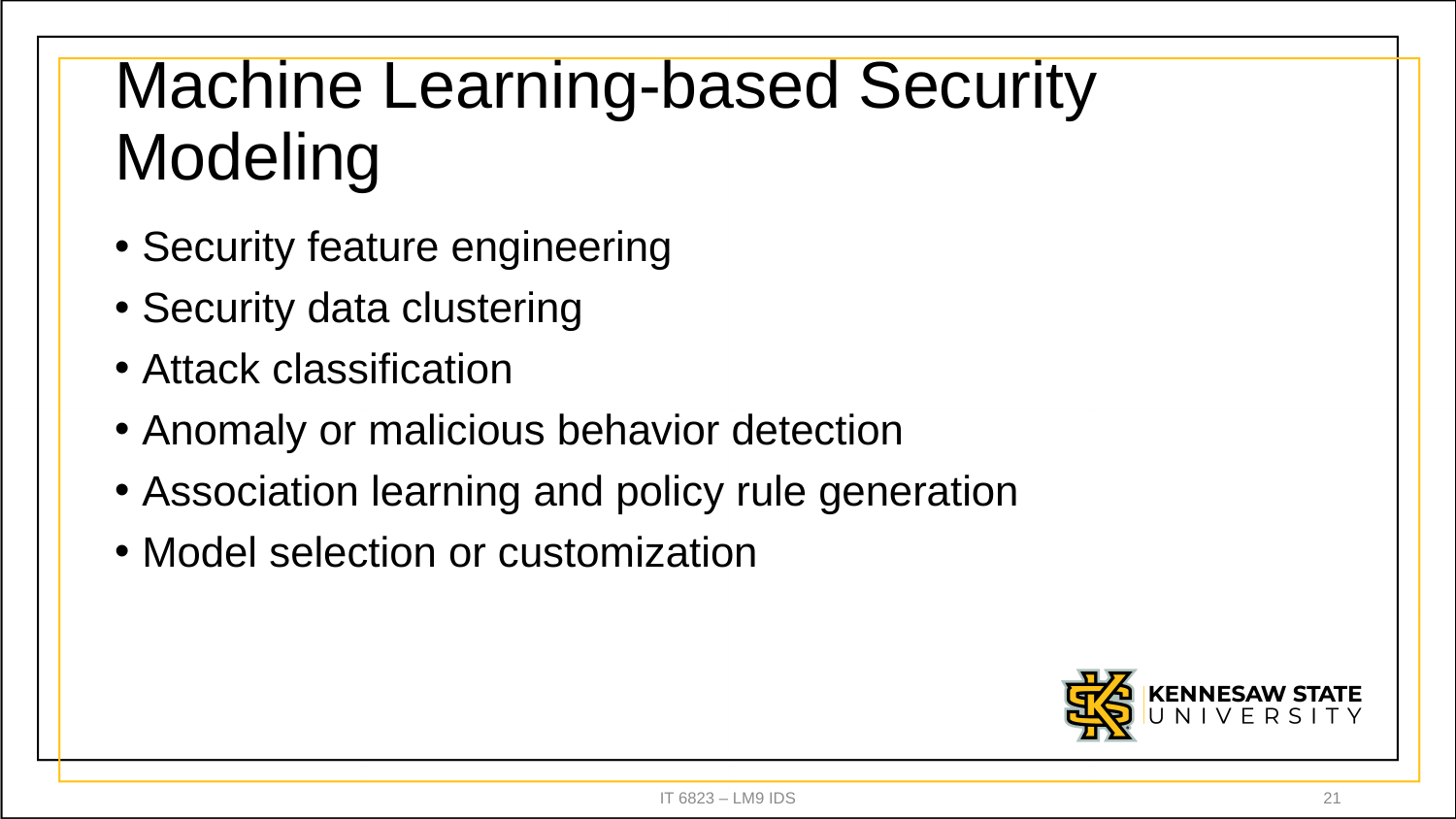

# Machine Learning‑based Security Modeling
Security feature engineering
Security data clustering
Attack classification
Anomaly or malicious behavior detection
Association learning and policy rule generation
Model selection or customization
IT 6823 – LM9 IDS
21